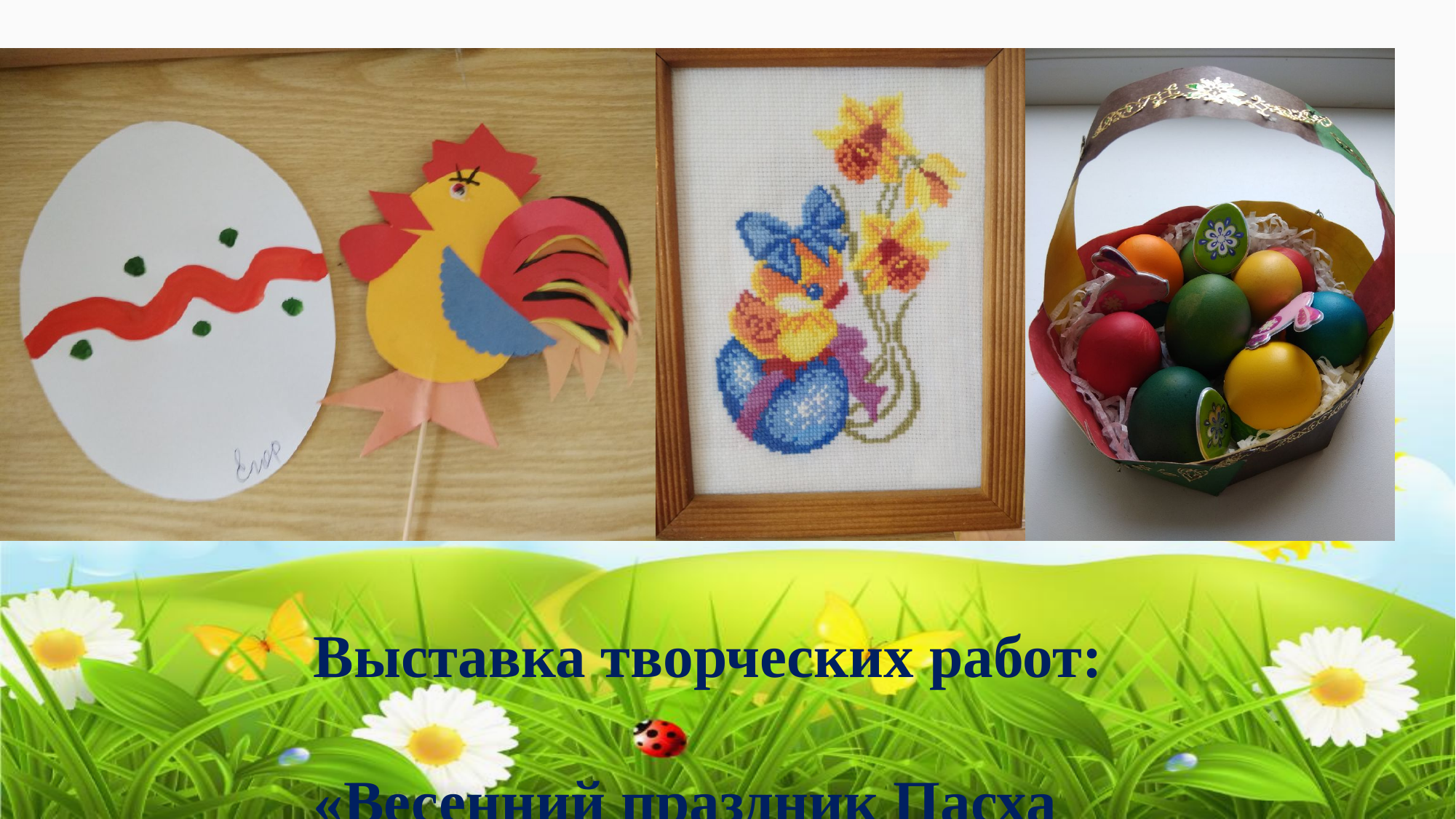

# Выставка творческих работ: «Весенний праздник Пасха